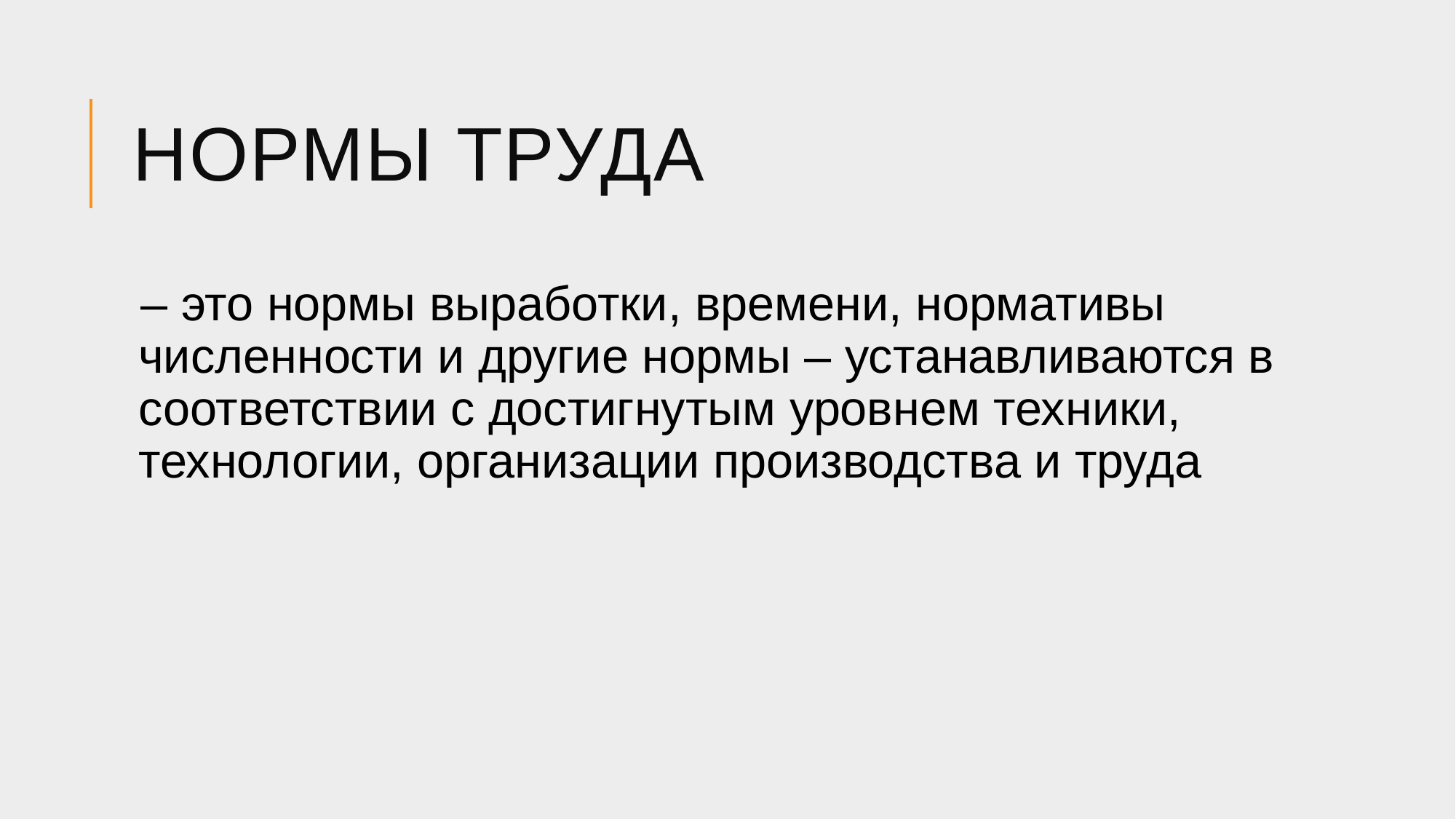

# Нормы труда
– это нормы выработки, времени, нормативы численности и другие нормы – устанавливаются в соответствии с достигнутым уровнем техники, технологии, организации производства и труда